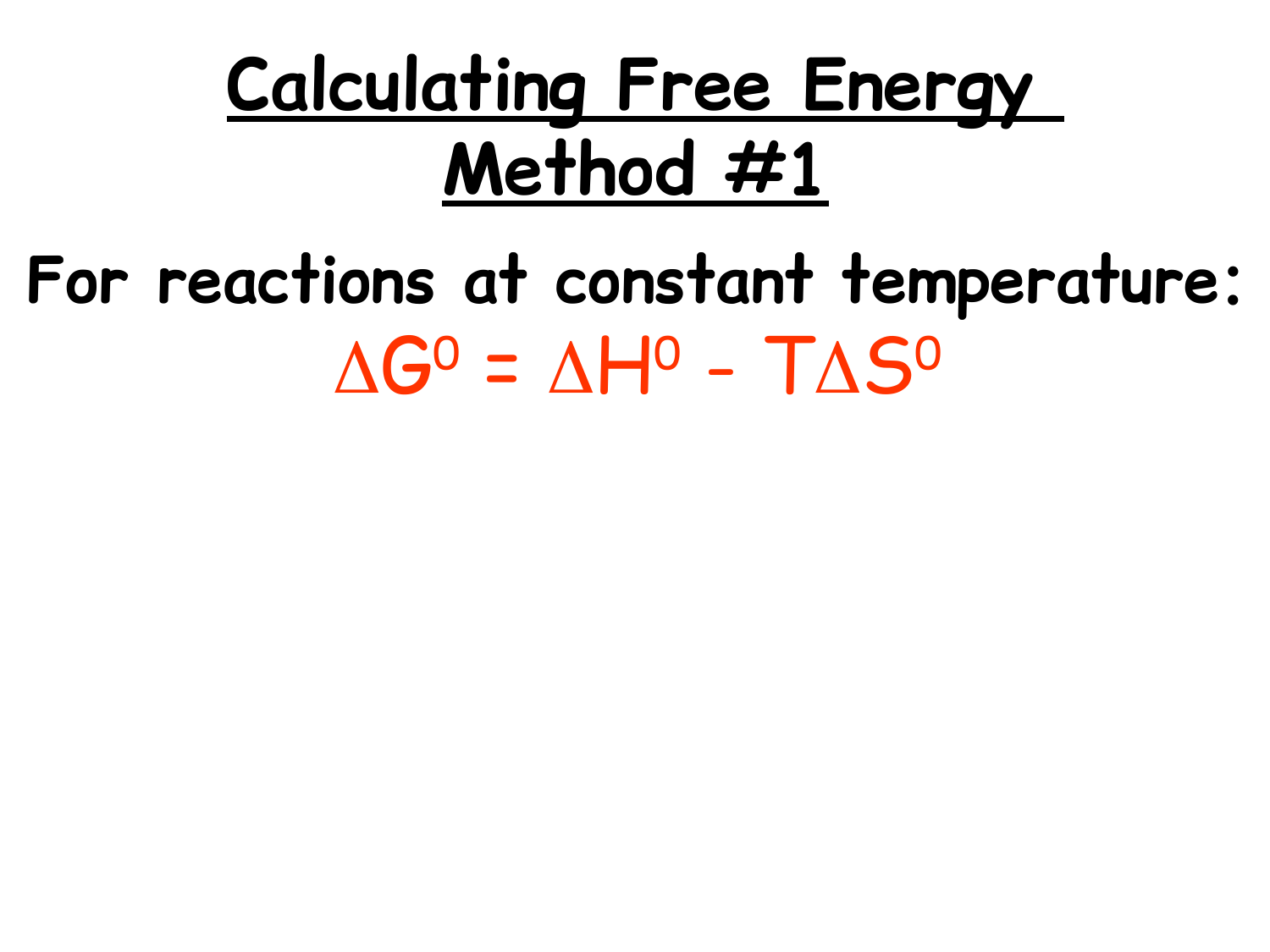

Calculating Free Energy
Method #1
For reactions at constant temperature:
ΔG0 = ΔH0 - TΔS0